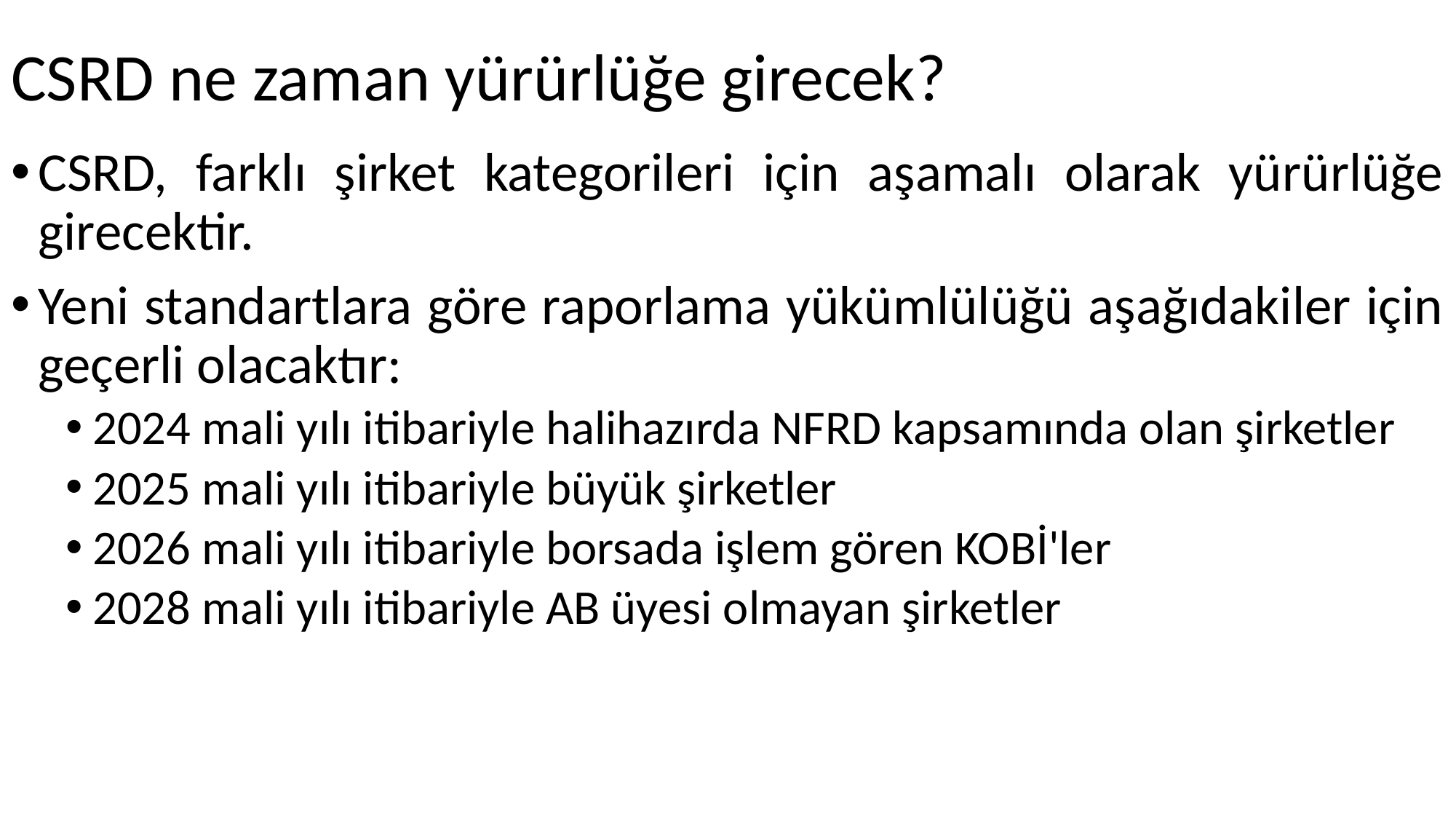

# CSRD ne zaman yürürlüğe girecek?
CSRD, farklı şirket kategorileri için aşamalı olarak yürürlüğe girecektir.
Yeni standartlara göre raporlama yükümlülüğü aşağıdakiler için geçerli olacaktır:
2024 mali yılı itibariyle halihazırda NFRD kapsamında olan şirketler
2025 mali yılı itibariyle büyük şirketler
2026 mali yılı itibariyle borsada işlem gören KOBİ'ler
2028 mali yılı itibariyle AB üyesi olmayan şirketler